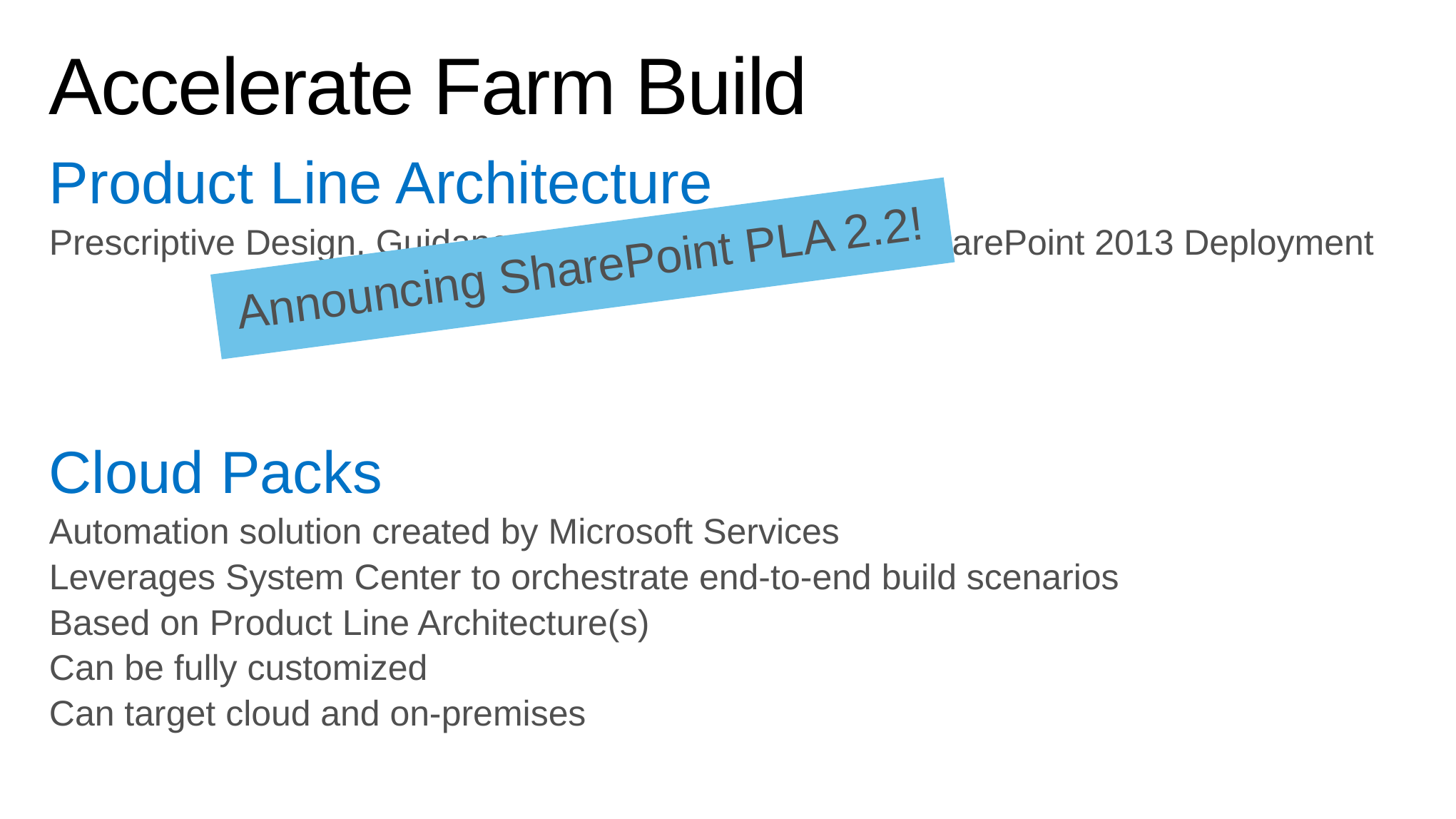

# Accelerate Farm Build
Product Line Architecture
Prescriptive Design, Guidance & Basic Automation for SharePoint 2013 Deployment

Cloud Packs
Automation solution created by Microsoft Services
Leverages System Center to orchestrate end-to-end build scenarios
Based on Product Line Architecture(s)
Can be fully customized
Can target cloud and on-premises
Announcing SharePoint PLA 2.2!